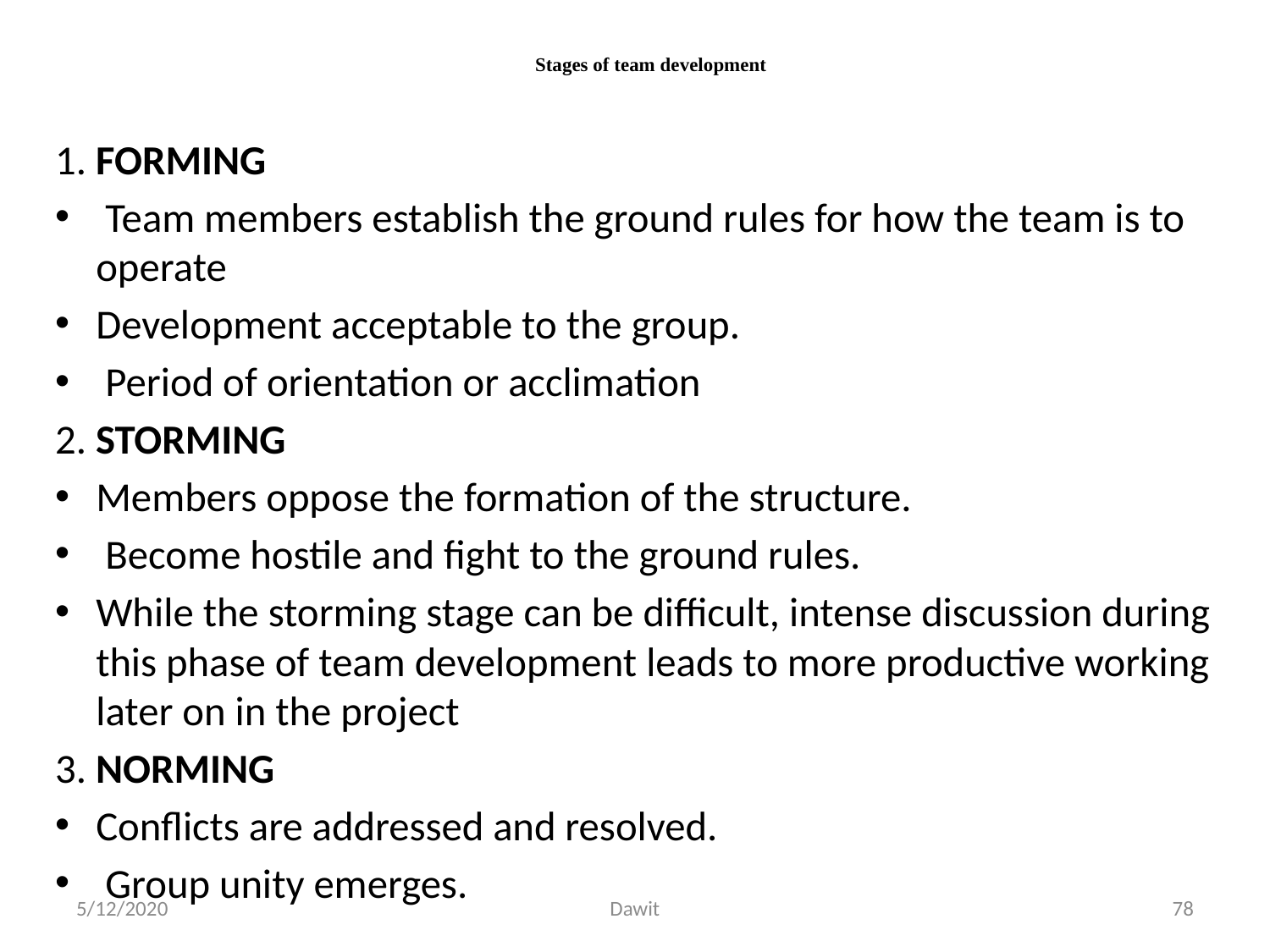

# Stages of team development
1. FORMING
 Team members establish the ground rules for how the team is to operate
Development acceptable to the group.
 Period of orientation or acclimation
2. STORMING
Members oppose the formation of the structure.
 Become hostile and fight to the ground rules.
While the storming stage can be difficult, intense discussion during this phase of team development leads to more productive working later on in the project
3. NORMING
Conflicts are addressed and resolved.
 Group unity emerges.
5/12/2020
Dawit
78